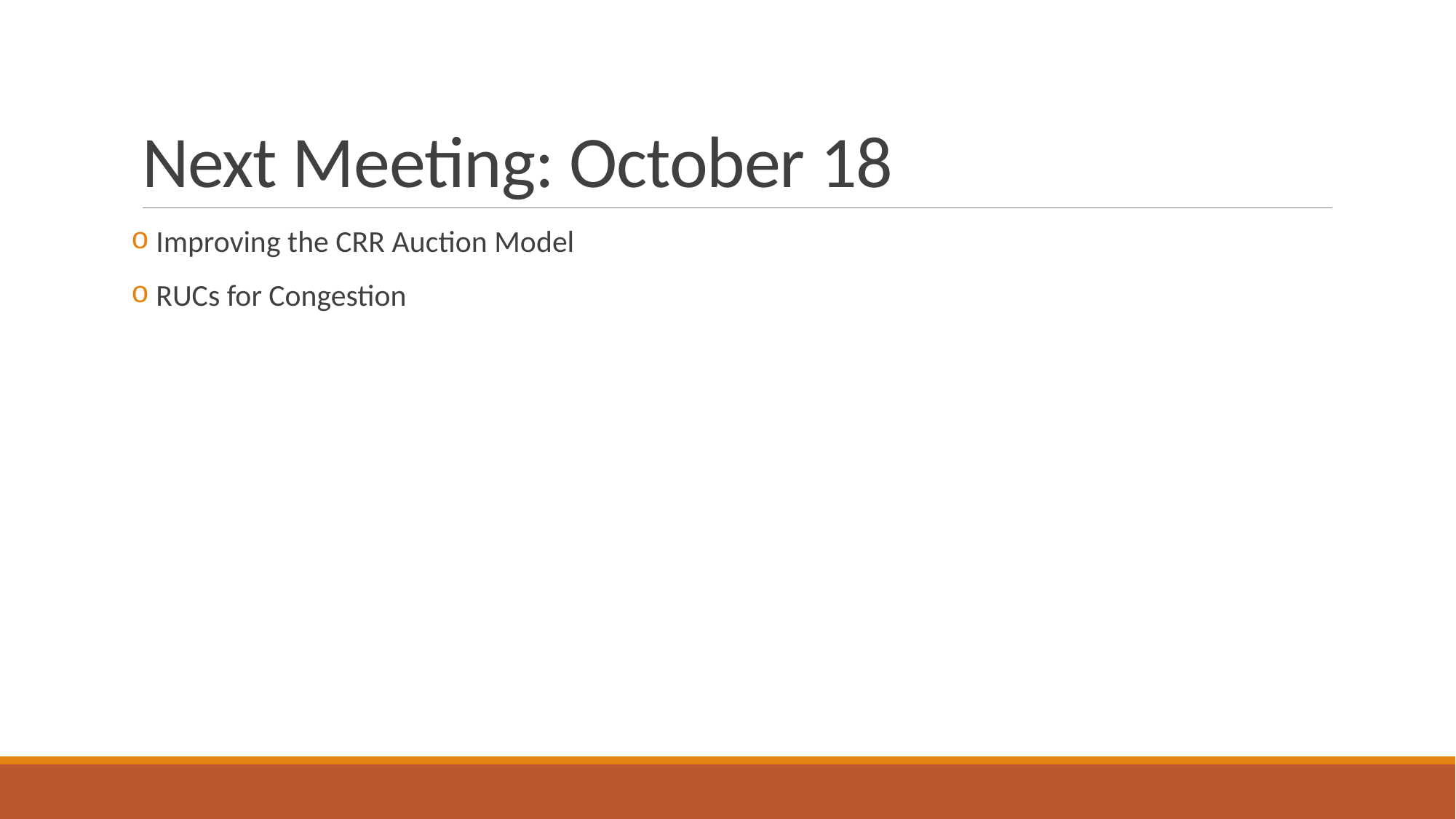

# Next Meeting: October 18
 Improving the CRR Auction Model
 RUCs for Congestion